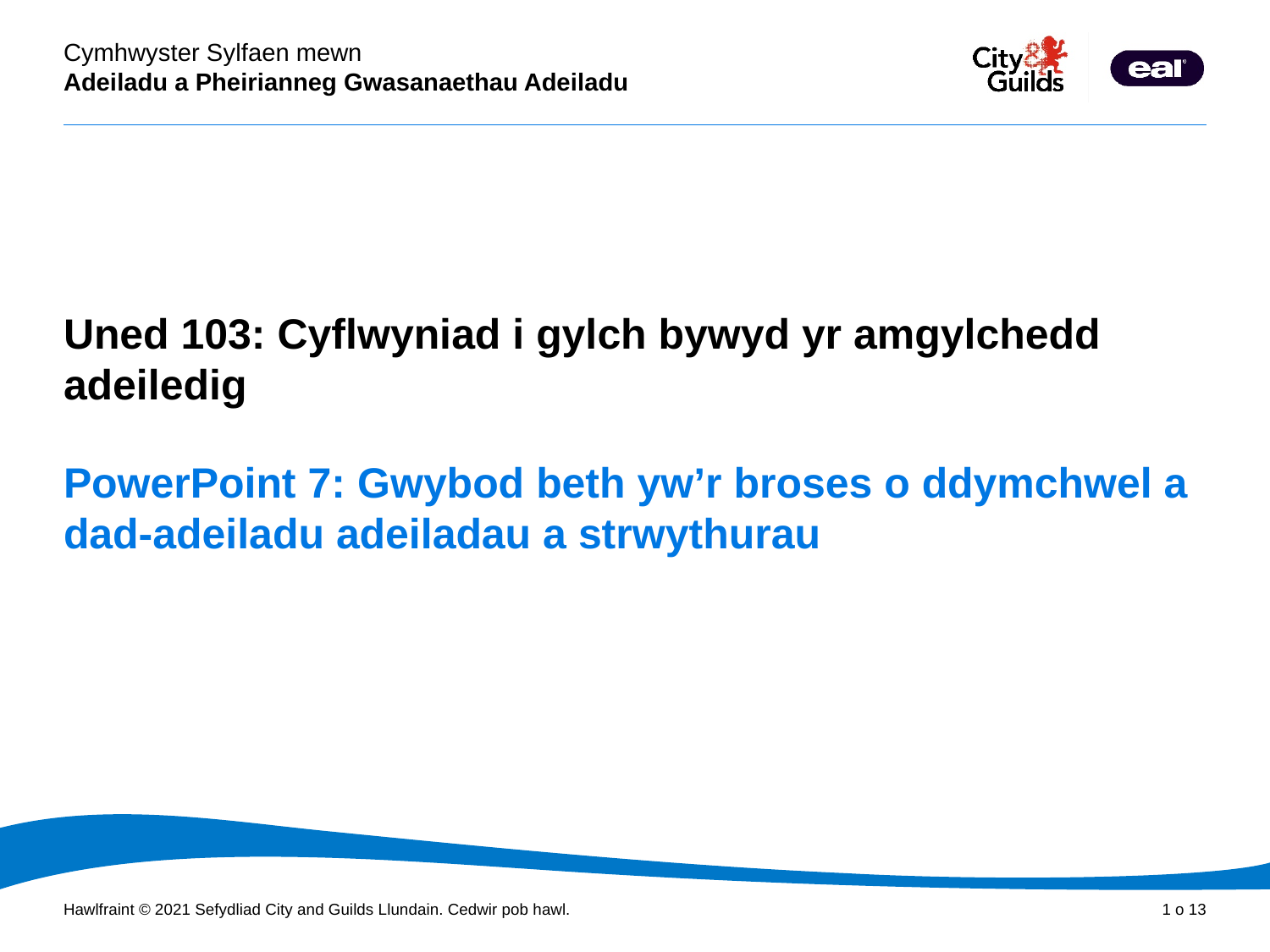

Cyflwyniad PowerPoint
Uned 103: Cyflwyniad i gylch bywyd yr amgylchedd adeiledig

# PowerPoint 7: Gwybod beth yw’r broses o ddymchwel a dad-adeiladu adeiladau a strwythurau